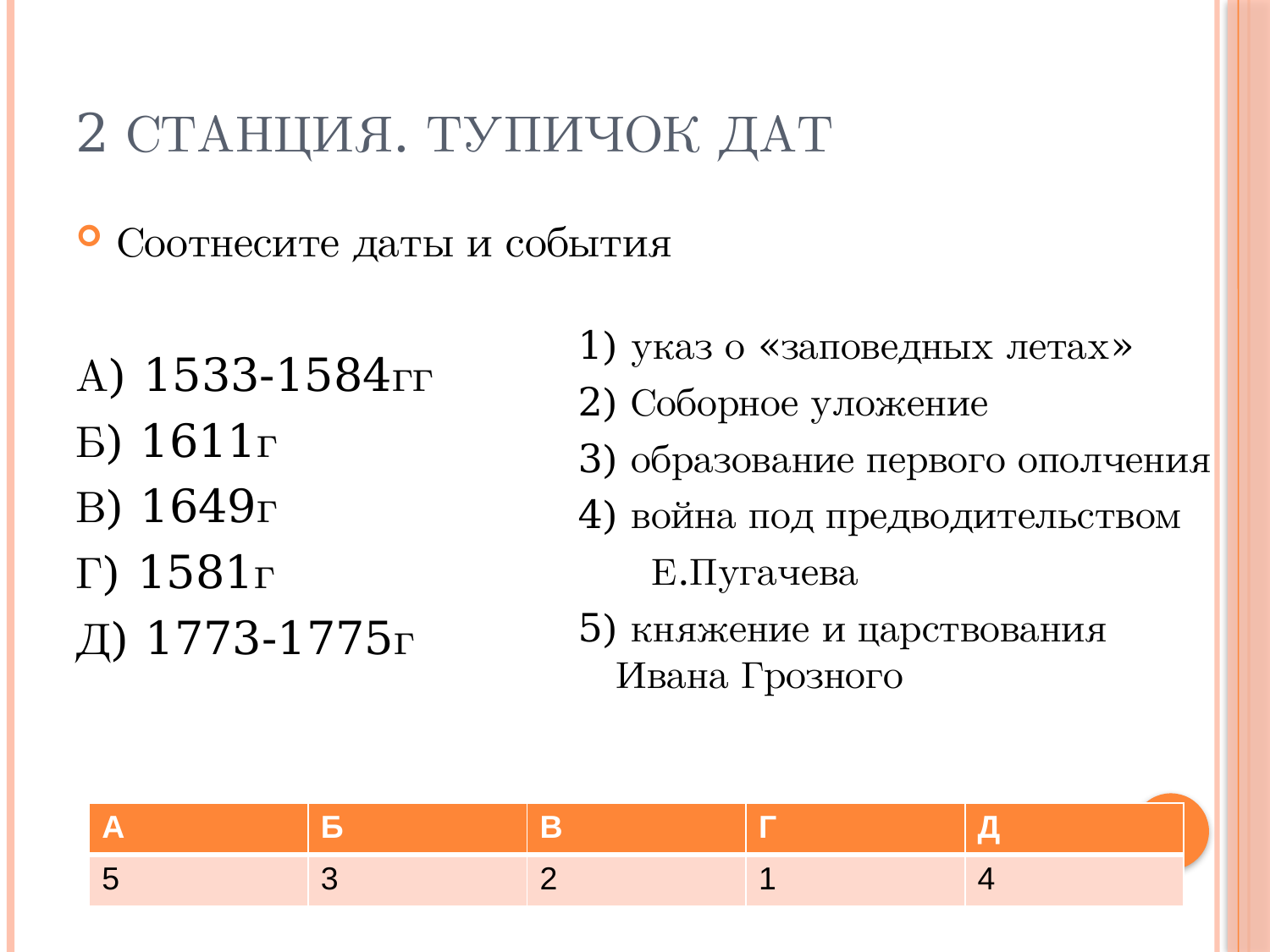

# 2 станция. Тупичок Дат
Соотнесите даты и события

А) 1533-1584гг
Б) 1611г
В) 1649г
Г) 1581г
Д) 1773-1775г

1) указ о «заповедных летах»
2) Соборное уложение
3) образование первого ополчения
4) война под предводительством
      Е.Пугачева
5) княжение и царствования Ивана Грозного

| А | Б | В | Г | Д |
| --- | --- | --- | --- | --- |
| 5 | 3 | 2 | 1 | 4 |